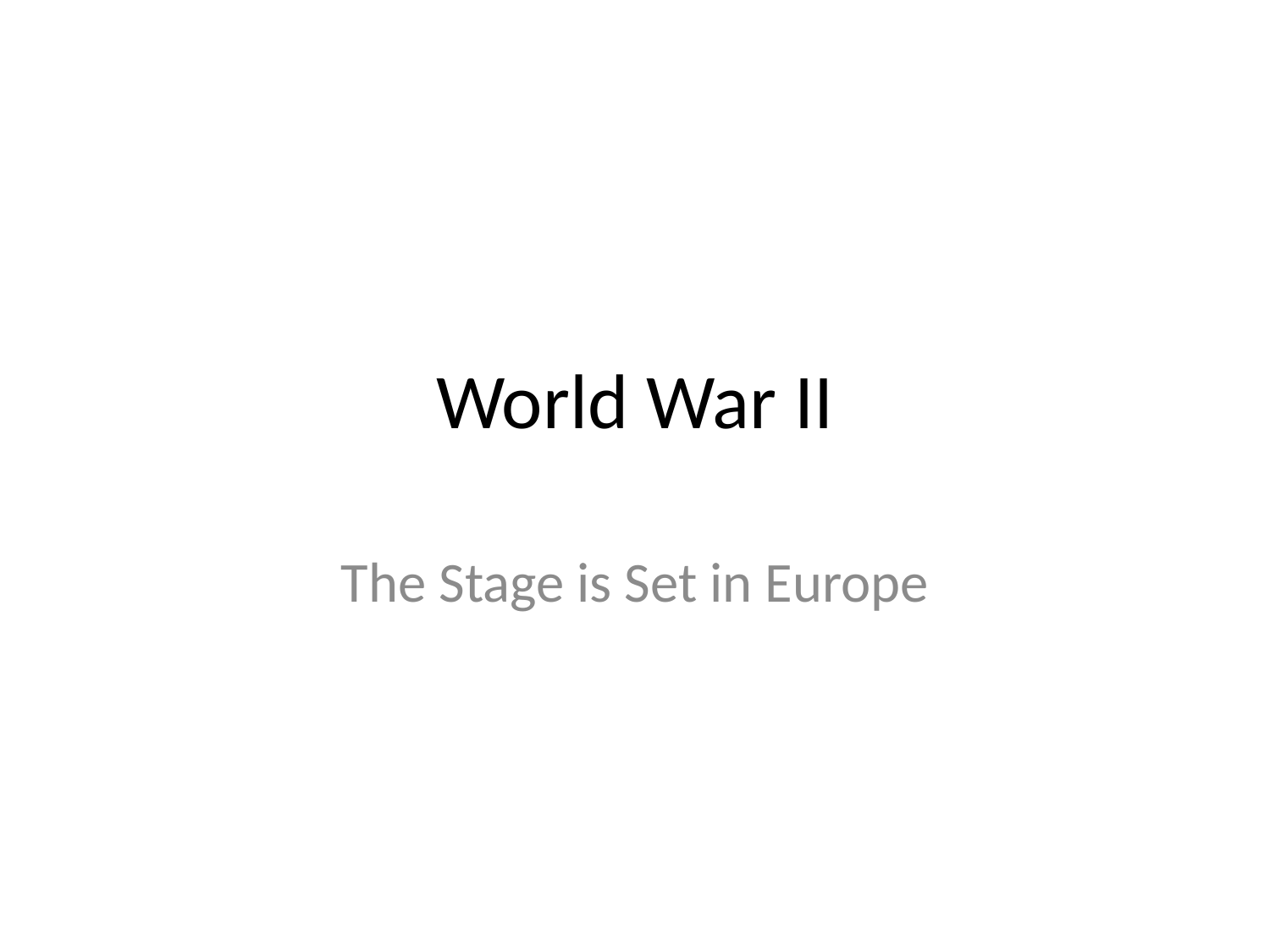

# World War II
The Stage is Set in Europe